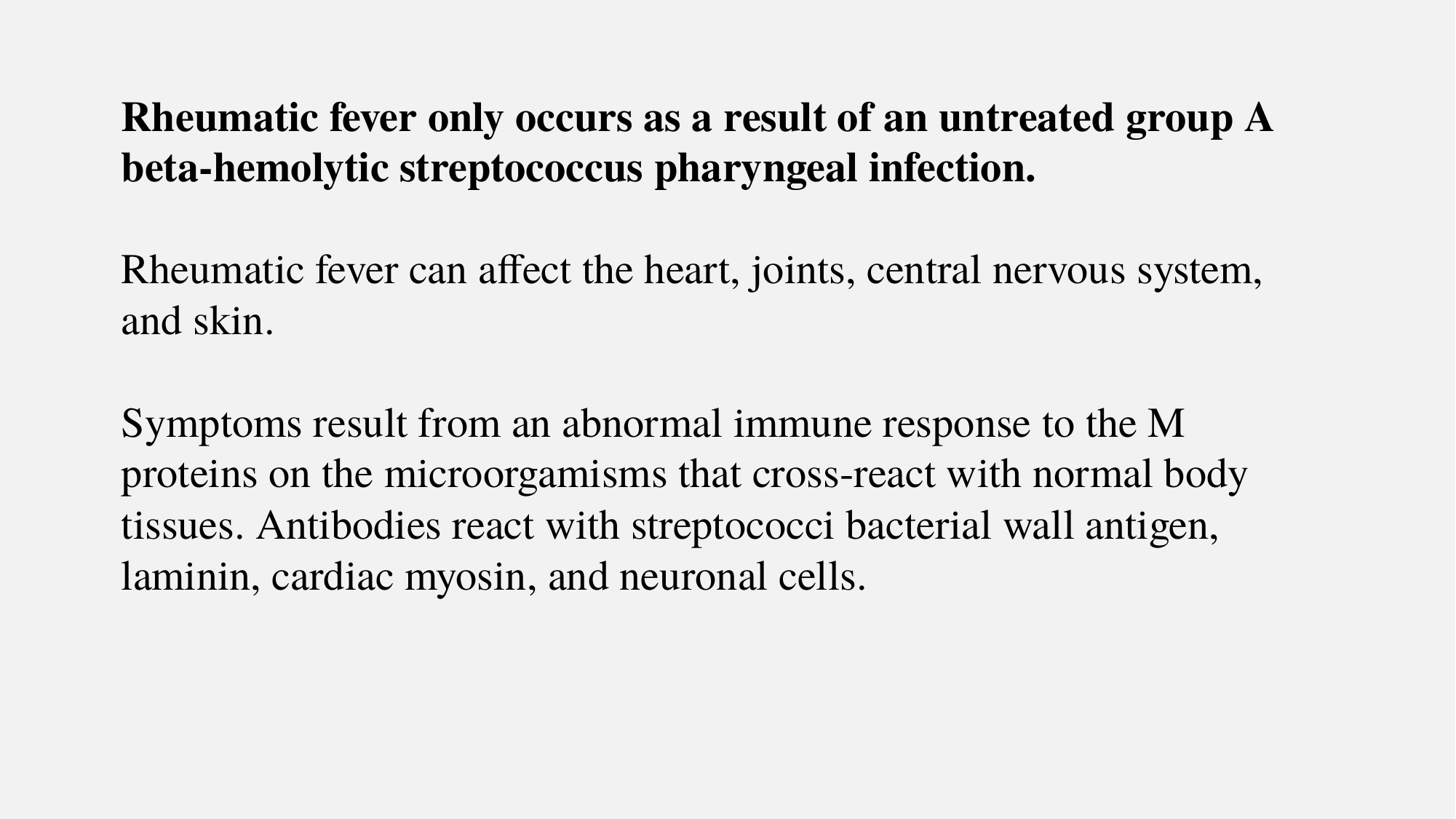

Rheumatic fever only occurs as a result of an untreated group A beta-hemolytic streptococcus pharyngeal infection.

Rheumatic fever can affect the heart, joints, central nervous system, and skin.

Symptoms result from an abnormal immune response to the M proteins on the microorgamisms that cross-react with normal body tissues. Antibodies react with streptococci bacterial wall antigen, laminin, cardiac myosin, and neuronal cells.